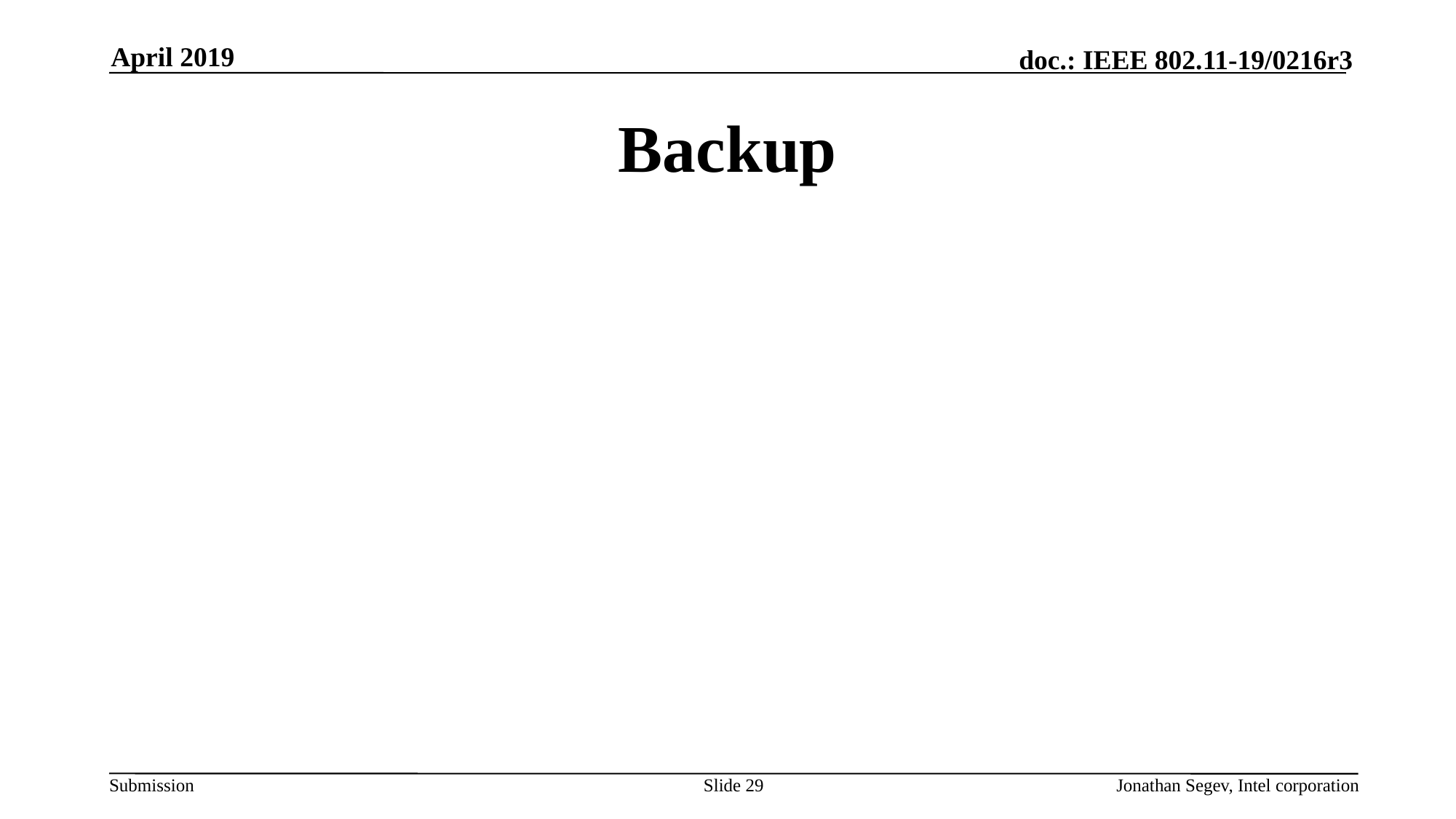

April 2019
# Backup

Slide 29
Jonathan Segev, Intel corporation